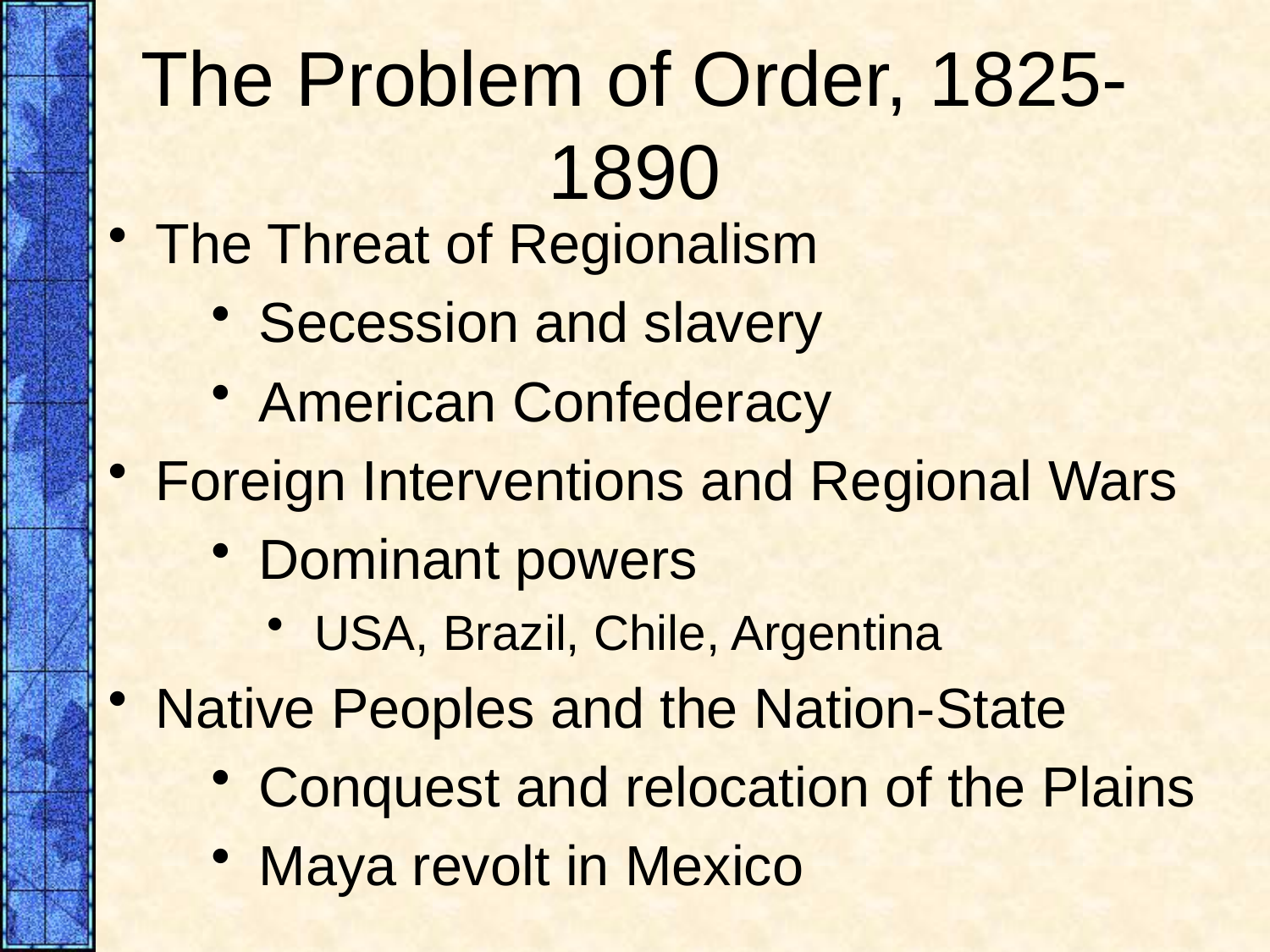

# The Problem of Order, 1825-1890
The Threat of Regionalism
Secession and slavery
American Confederacy
Foreign Interventions and Regional Wars
Dominant powers
USA, Brazil, Chile, Argentina
Native Peoples and the Nation-State
Conquest and relocation of the Plains
Maya revolt in Mexico